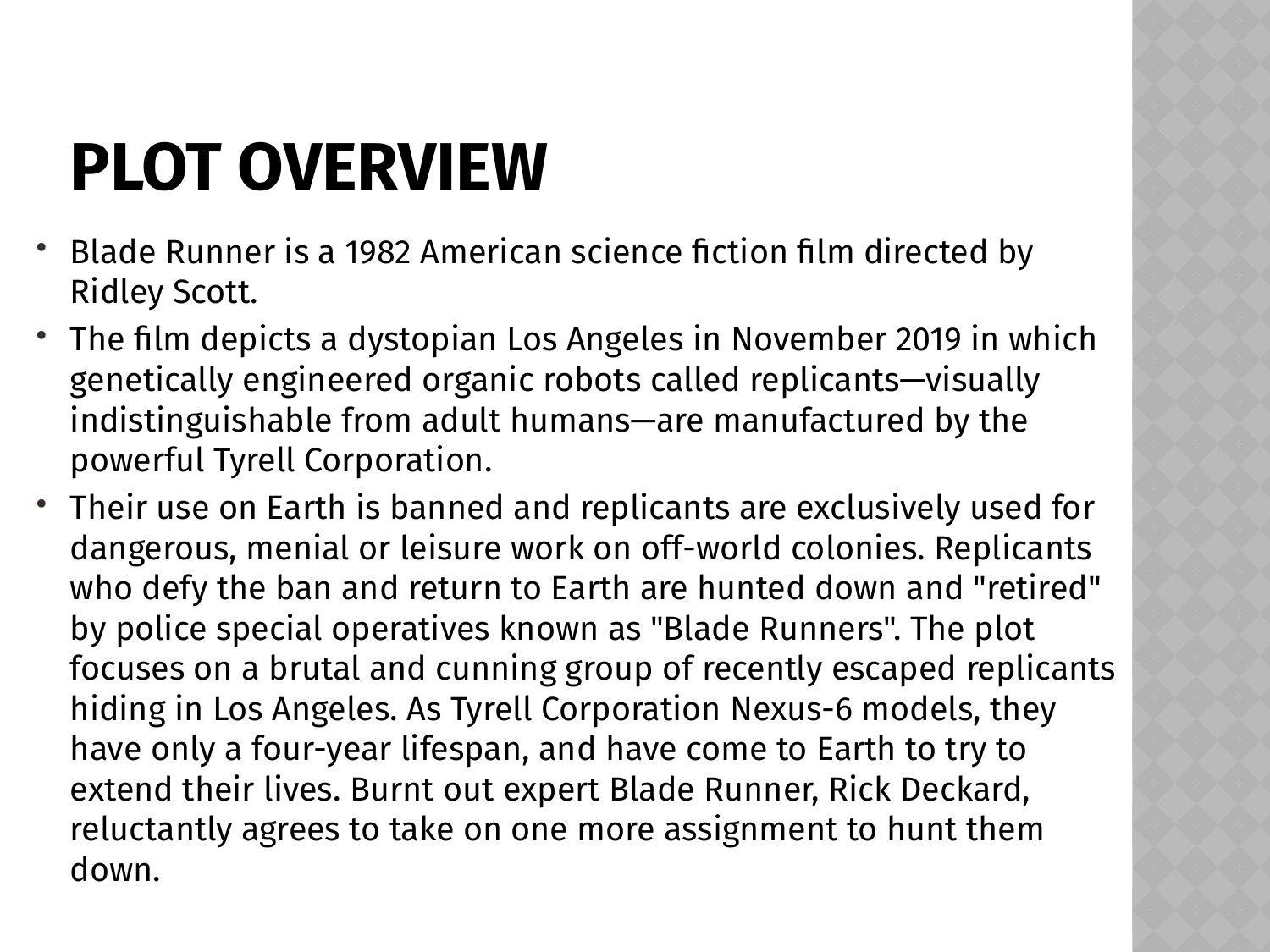

# PLOT OVERVIEW
Blade Runner is a 1982 American science fiction film directed by Ridley Scott.
The film depicts a dystopian Los Angeles in November 2019 in which genetically engineered organic robots called replicants—visually indistinguishable from adult humans—are manufactured by the powerful Tyrell Corporation.
Their use on Earth is banned and replicants are exclusively used for dangerous, menial or leisure work on off-world colonies. Replicants who defy the ban and return to Earth are hunted down and "retired" by police special operatives known as "Blade Runners". The plot focuses on a brutal and cunning group of recently escaped replicants hiding in Los Angeles. As Tyrell Corporation Nexus-6 models, they have only a four-year lifespan, and have come to Earth to try to extend their lives. Burnt out expert Blade Runner, Rick Deckard, reluctantly agrees to take on one more assignment to hunt them down.